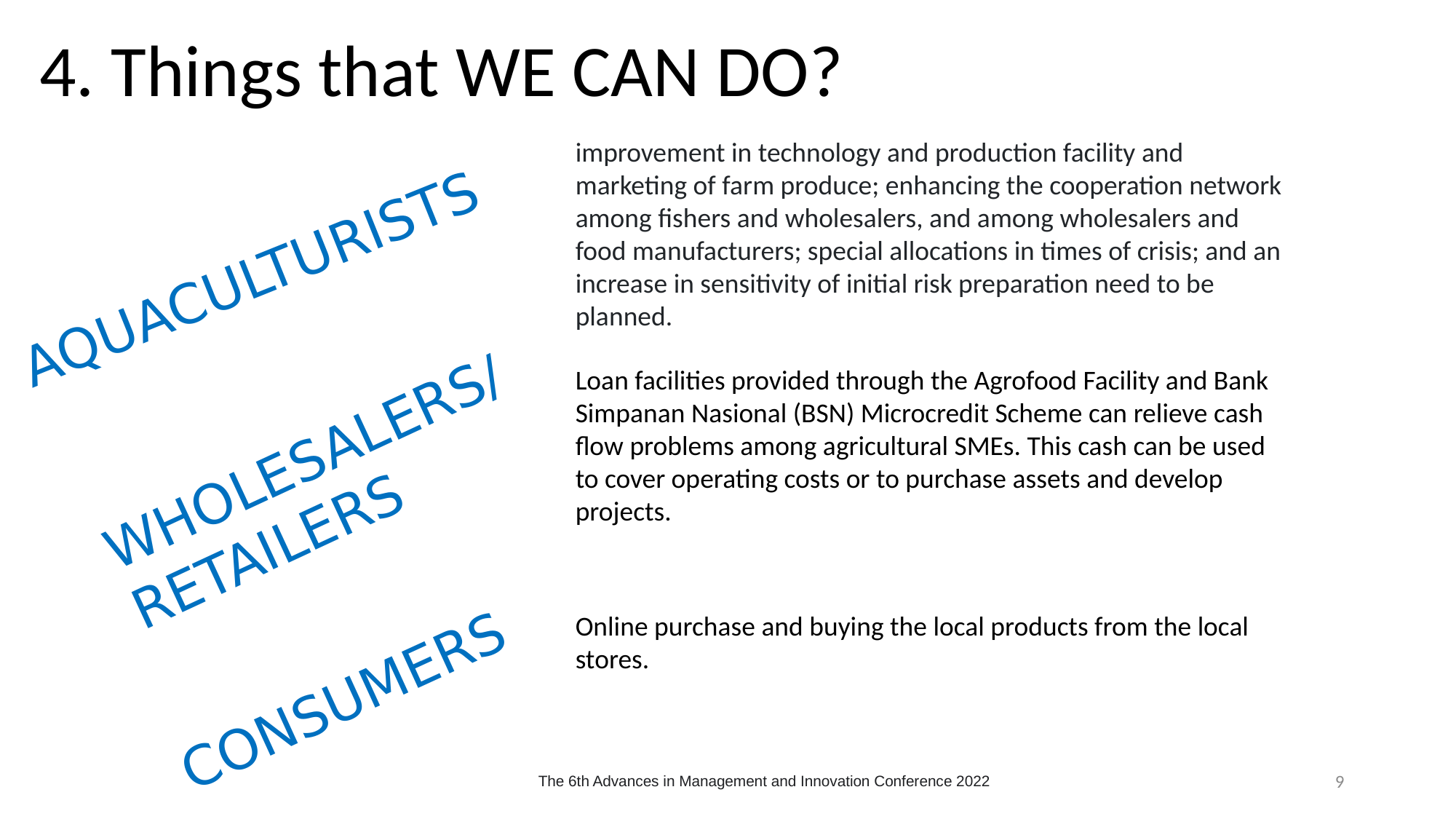

4. Things that WE CAN DO?
improvement in technology and production facility and marketing of farm produce; enhancing the cooperation network among fishers and wholesalers, and among wholesalers and food manufacturers; special allocations in times of crisis; and an increase in sensitivity of initial risk preparation need to be planned.
AQUACULTURISTS
Loan facilities provided through the Agrofood Facility and Bank Simpanan Nasional (BSN) Microcredit Scheme can relieve cash flow problems among agricultural SMEs. This cash can be used to cover operating costs or to purchase assets and develop projects.
WHOLESALERS/
RETAILERS
Online purchase and buying the local products from the local stores.
CONSUMERS
9
The 6th Advances in Management and Innovation Conference 2022